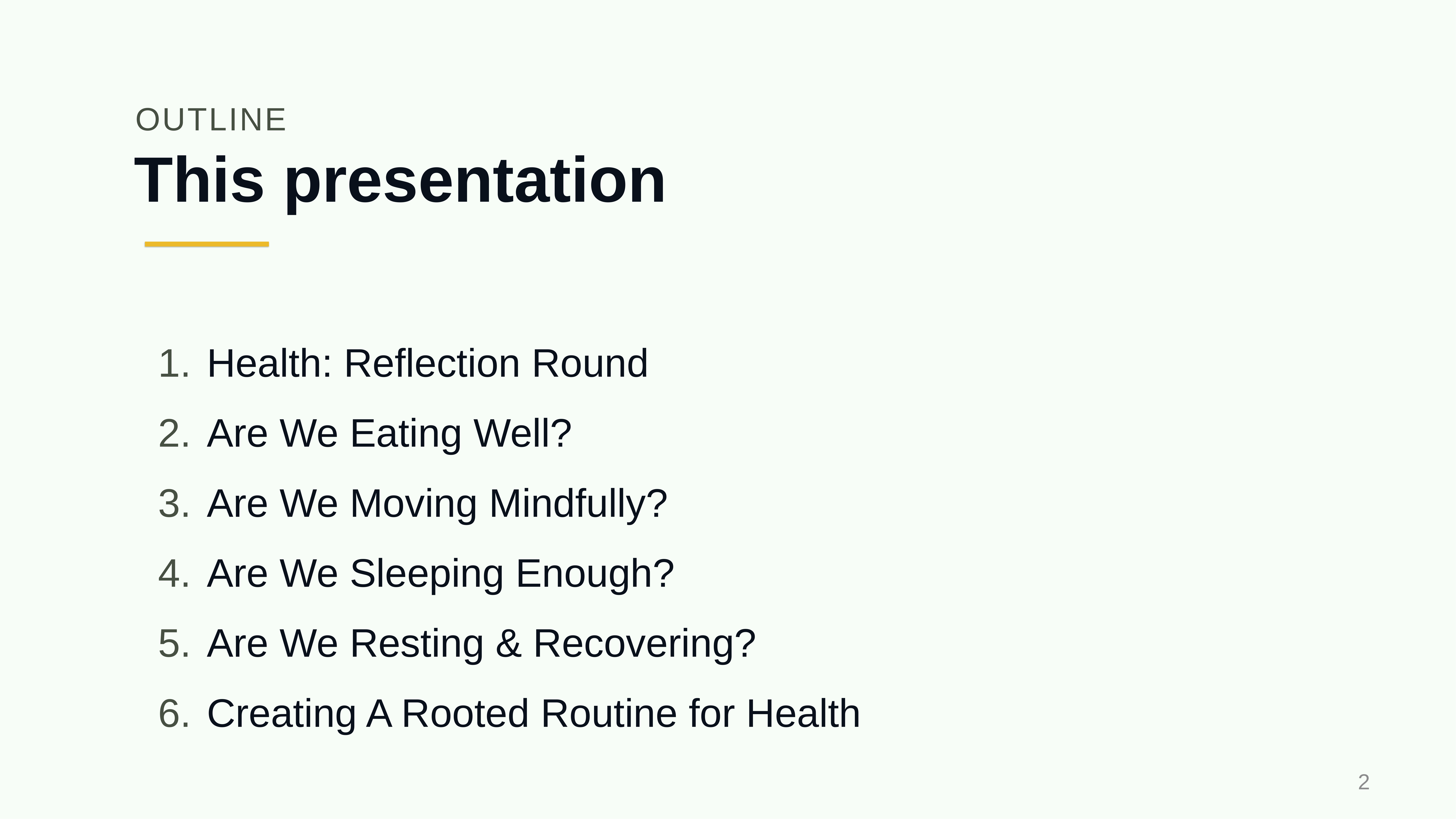

OUTLINE
# This presentation

Health: Reflection Round
Are We Eating Well?
Are We Moving Mindfully?
Are We Sleeping Enough?
Are We Resting & Recovering?
Creating A Rooted Routine for Health
2